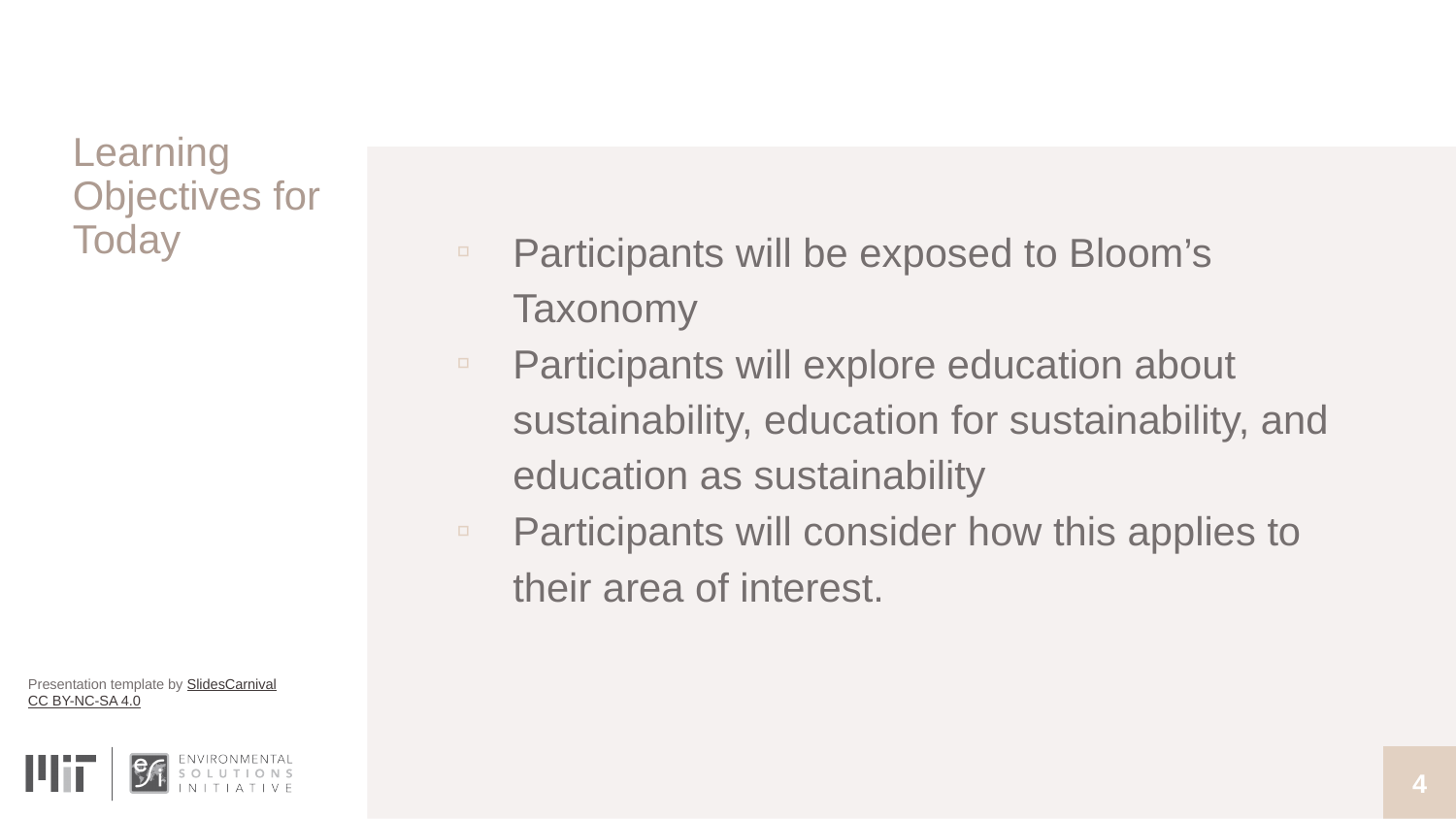

# Learning Objectives for Today
Participants will be exposed to Bloom’s Taxonomy
Participants will explore education about sustainability, education for sustainability, and education as sustainability
Participants will consider how this applies to their area of interest.
4